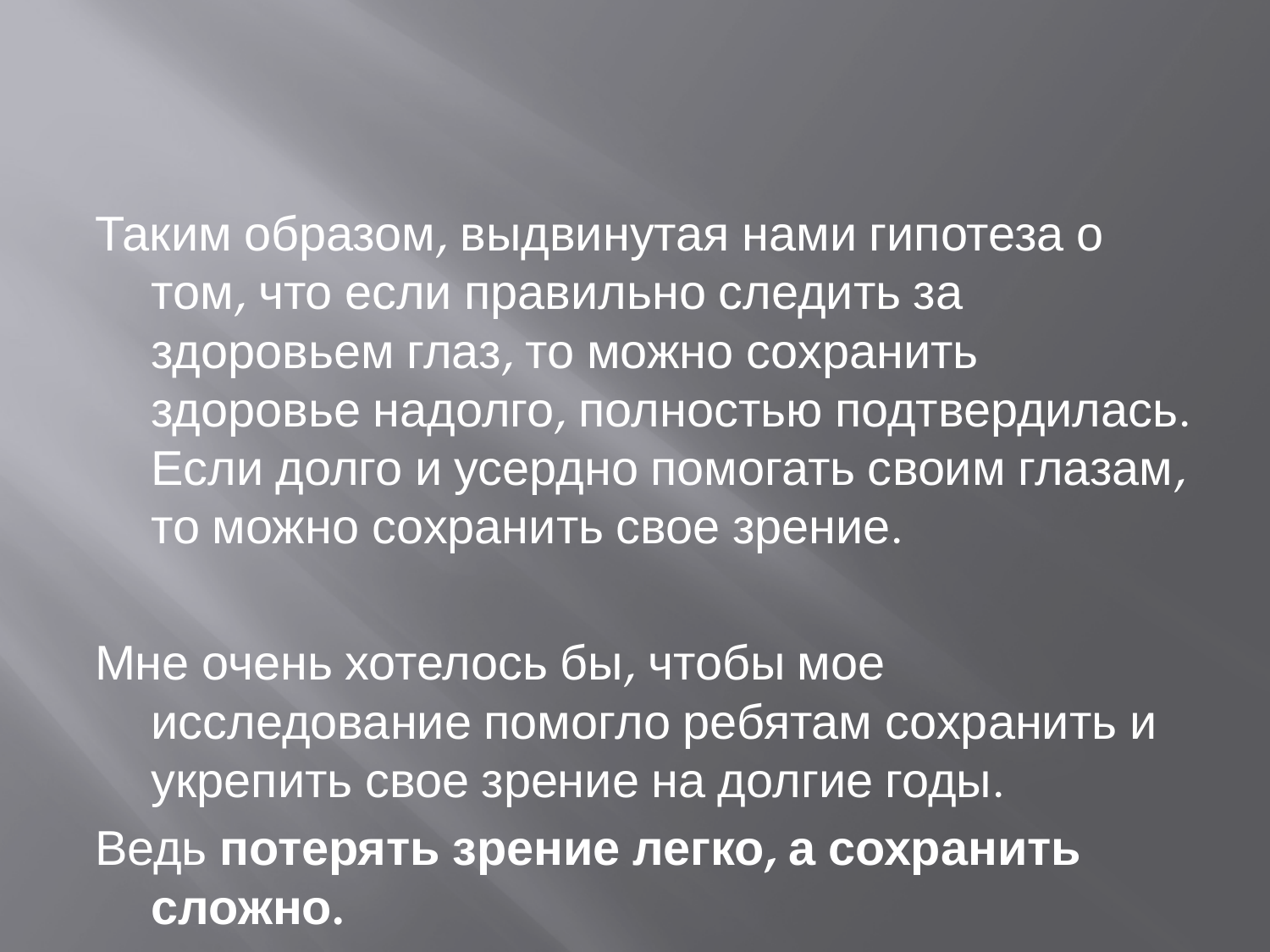

#
Таким образом, выдвинутая нами гипотеза о том, что если правильно следить за здоровьем глаз, то можно сохранить здоровье надолго, полностью подтвердилась. Если долго и усердно помогать своим глазам, то можно сохранить свое зрение.

Мне очень хотелось бы, чтобы мое исследование помогло ребятам сохранить и укрепить свое зрение на долгие годы.
Ведь потерять зрение легко, а сохранить сложно.